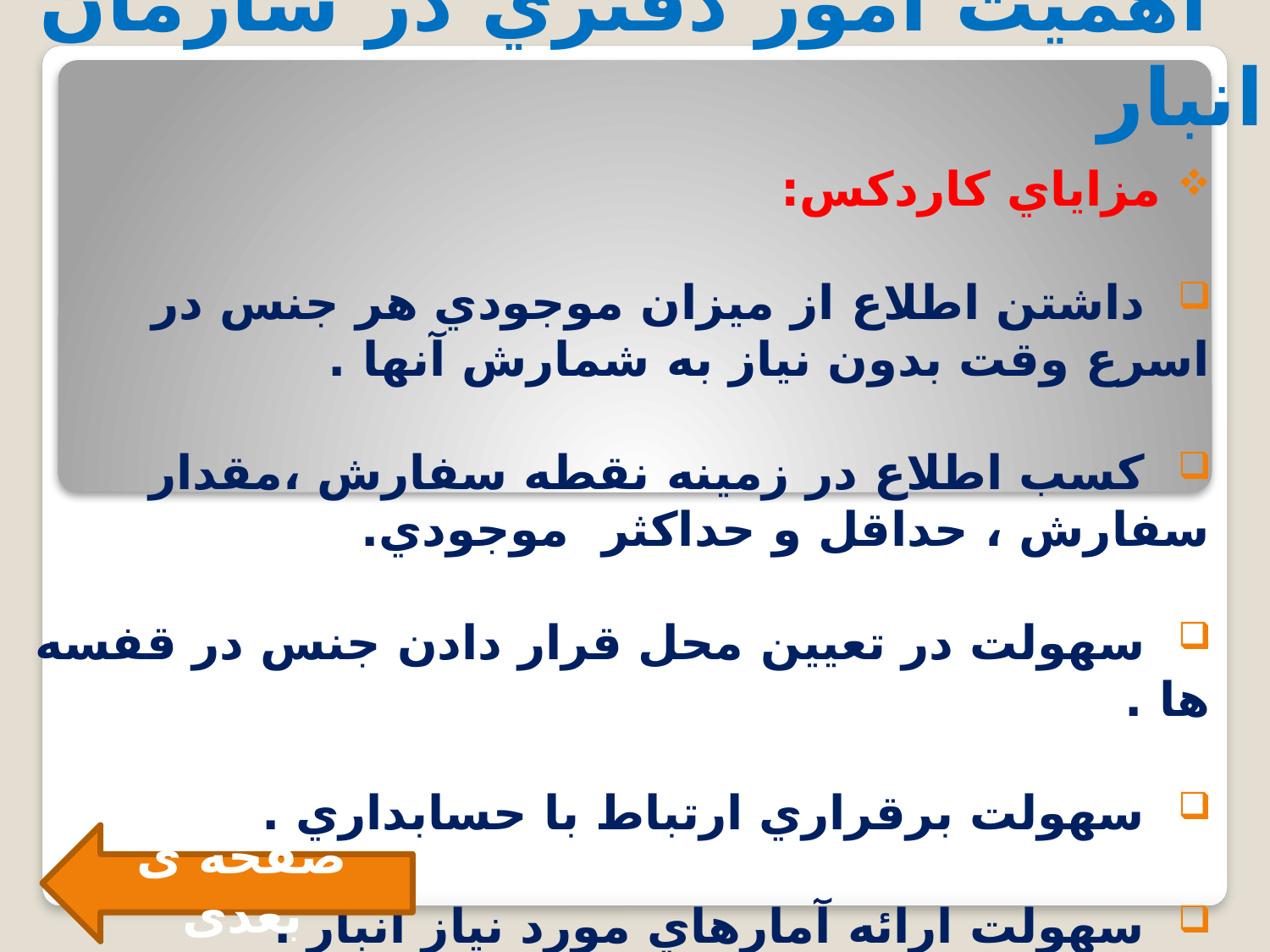

# اهميت امور دفتري در سازمان انبار
 مزاياي كاردكس:

  داشتن اطلاع از ميزان موجودي هر جنس در اسرع وقت بدون نياز به شمارش آنها .

  كسب اطلاع در زمينه نقطه سفارش ،مقدار سفارش ، حداقل و حداكثر  موجودي.

  سهولت در تعيين محل قرار دادن جنس در قفسه ها .

  سهولت برقراري ارتباط با حسابداري .

  سهولت ارائه آمارهاي مورد نياز انبار .
صفحه ی بعدی